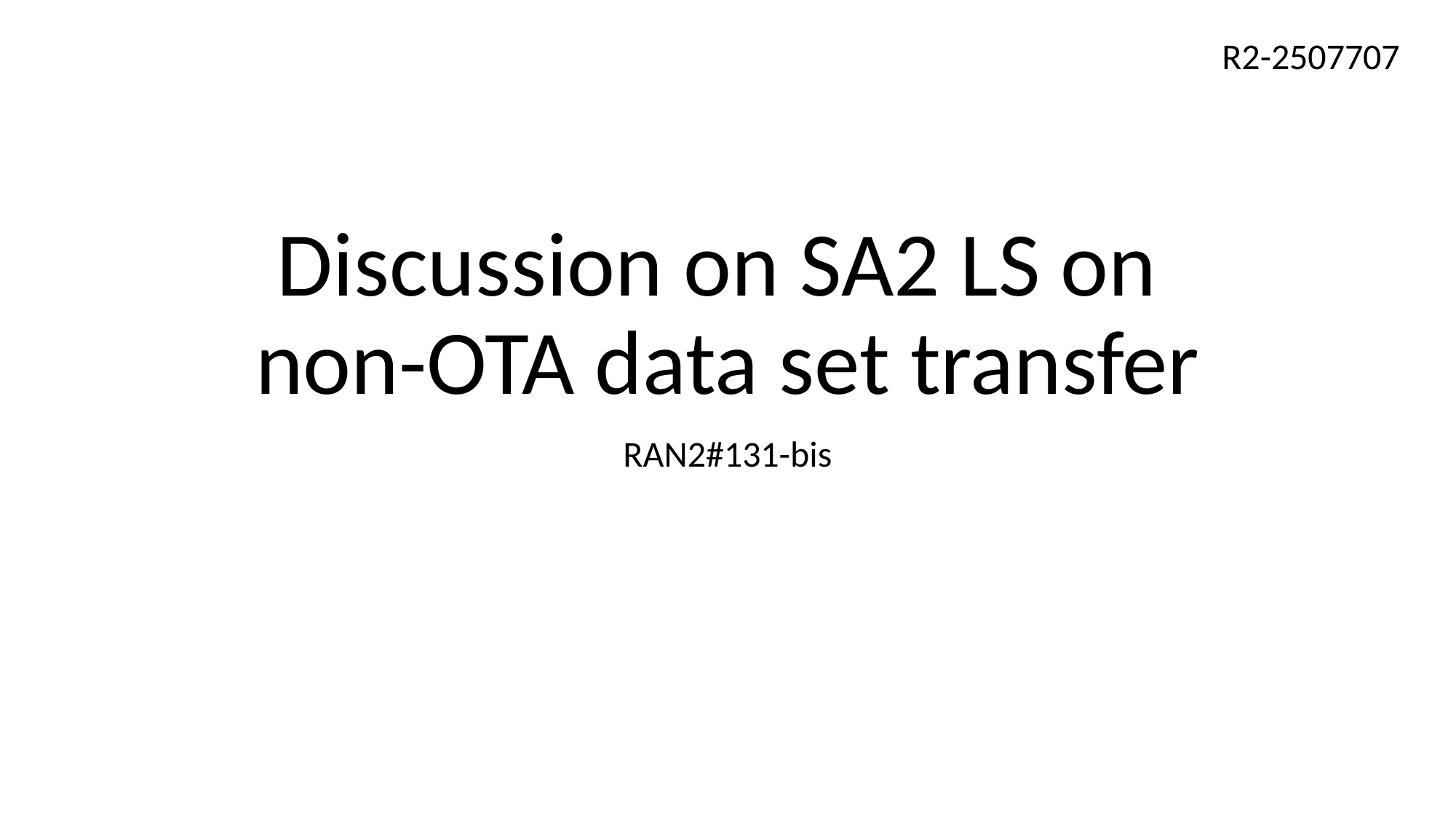

R2-2507707
# Discussion on SA2 LS on non-OTA data set transfer
RAN2#131-bis